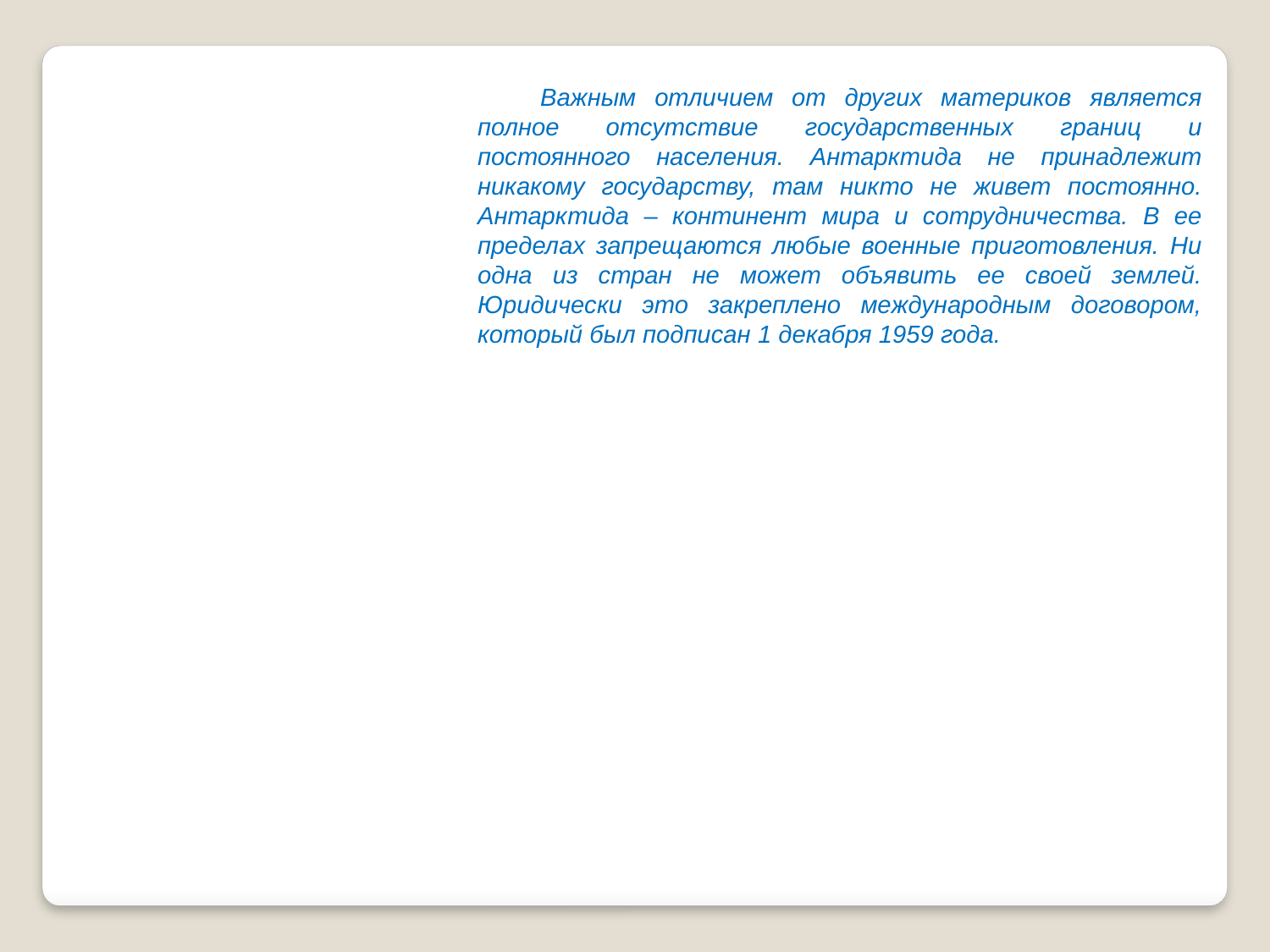

Важным отличием от других материков является полное отсутствие государственных границ и постоянного населения. Антарктида не принадлежит никакому государству, там никто не живет постоянно. Антарктида – континент мира и сотрудничества. В ее пределах запрещаются любые военные приготовления. Ни одна из стран не может объявить ее своей землей. Юридически это закреплено международным договором, который был подписан 1 декабря 1959 года.